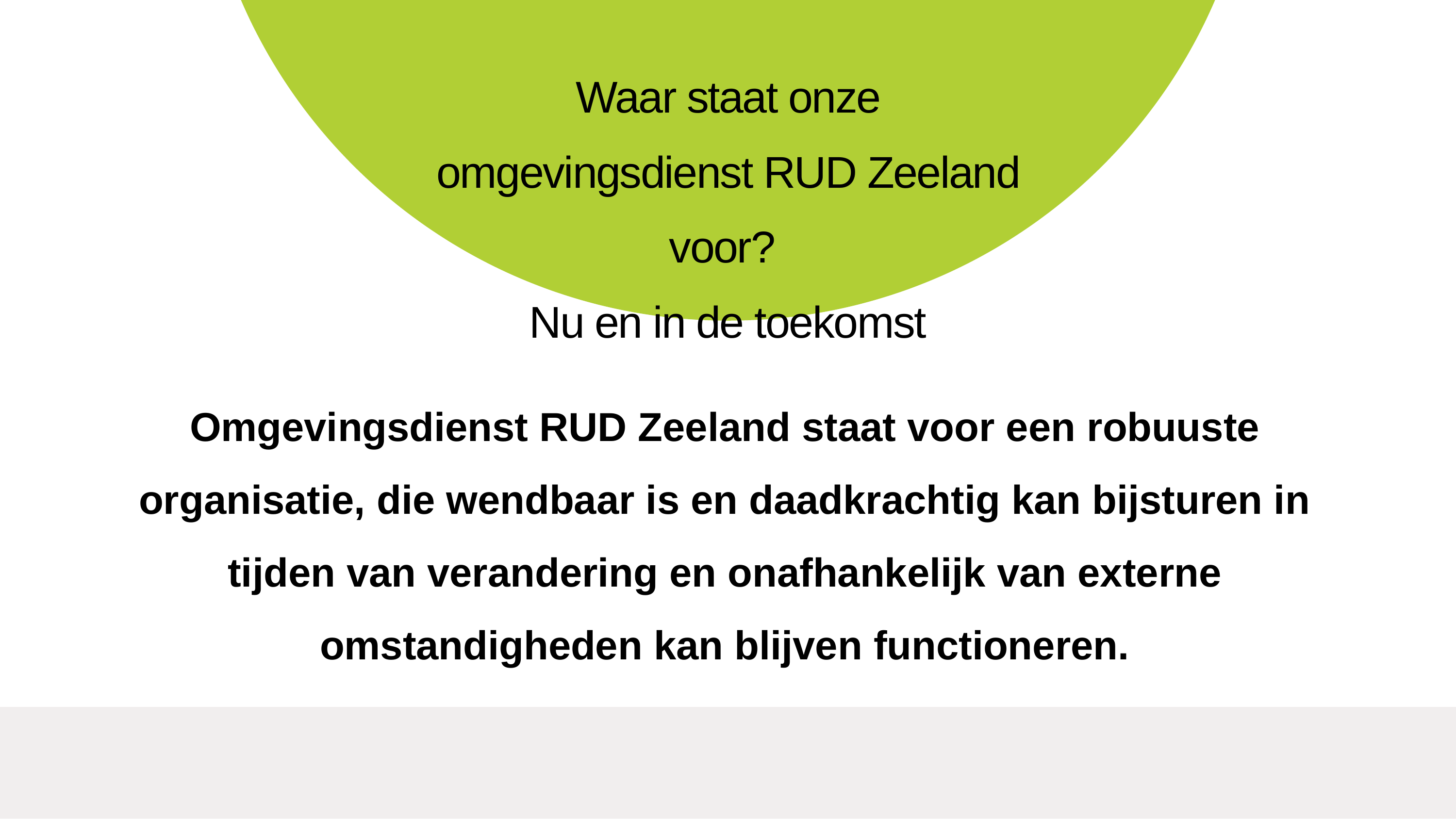

Waar staat onze omgevingsdienst RUD Zeeland voor?
Nu en in de toekomst
Omgevingsdienst RUD Zeeland staat voor een robuuste organisatie, die wendbaar is en daadkrachtig kan bijsturen in tijden van verandering en onafhankelijk van externe omstandigheden kan blijven functioneren.